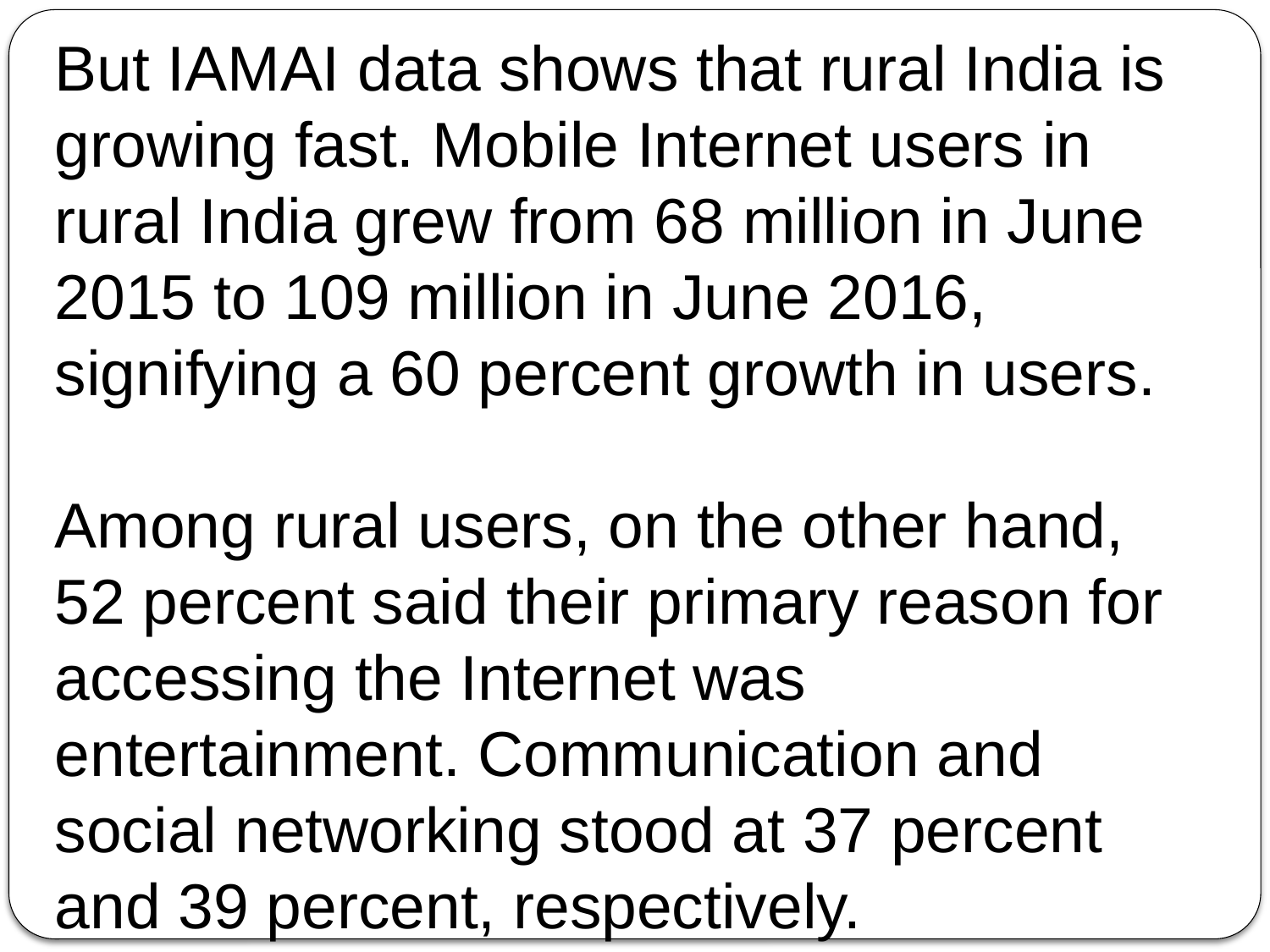

But IAMAI data shows that rural India is growing fast. Mobile Internet users in rural India grew from 68 million in June 2015 to 109 million in June 2016, signifying a 60 percent growth in users.

Among rural users, on the other hand, 52 percent said their primary reason for accessing the Internet was entertainment. Communication and social networking stood at 37 percent and 39 percent, respectively.